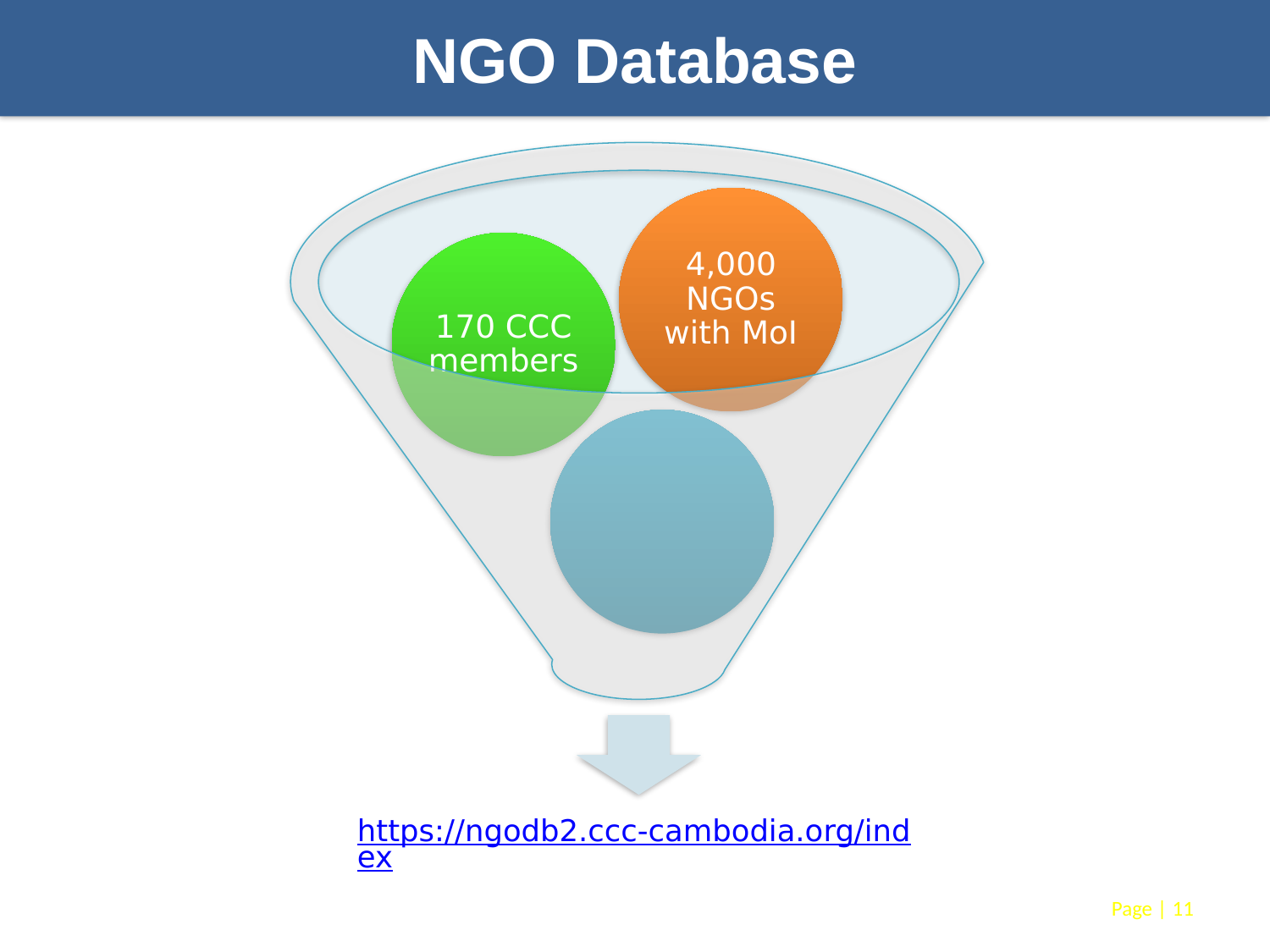

NGO Database
https://ngodb2.ccc-cambodia.org/index

170 CCC members
4,000 NGOs with MoI
Page | 11